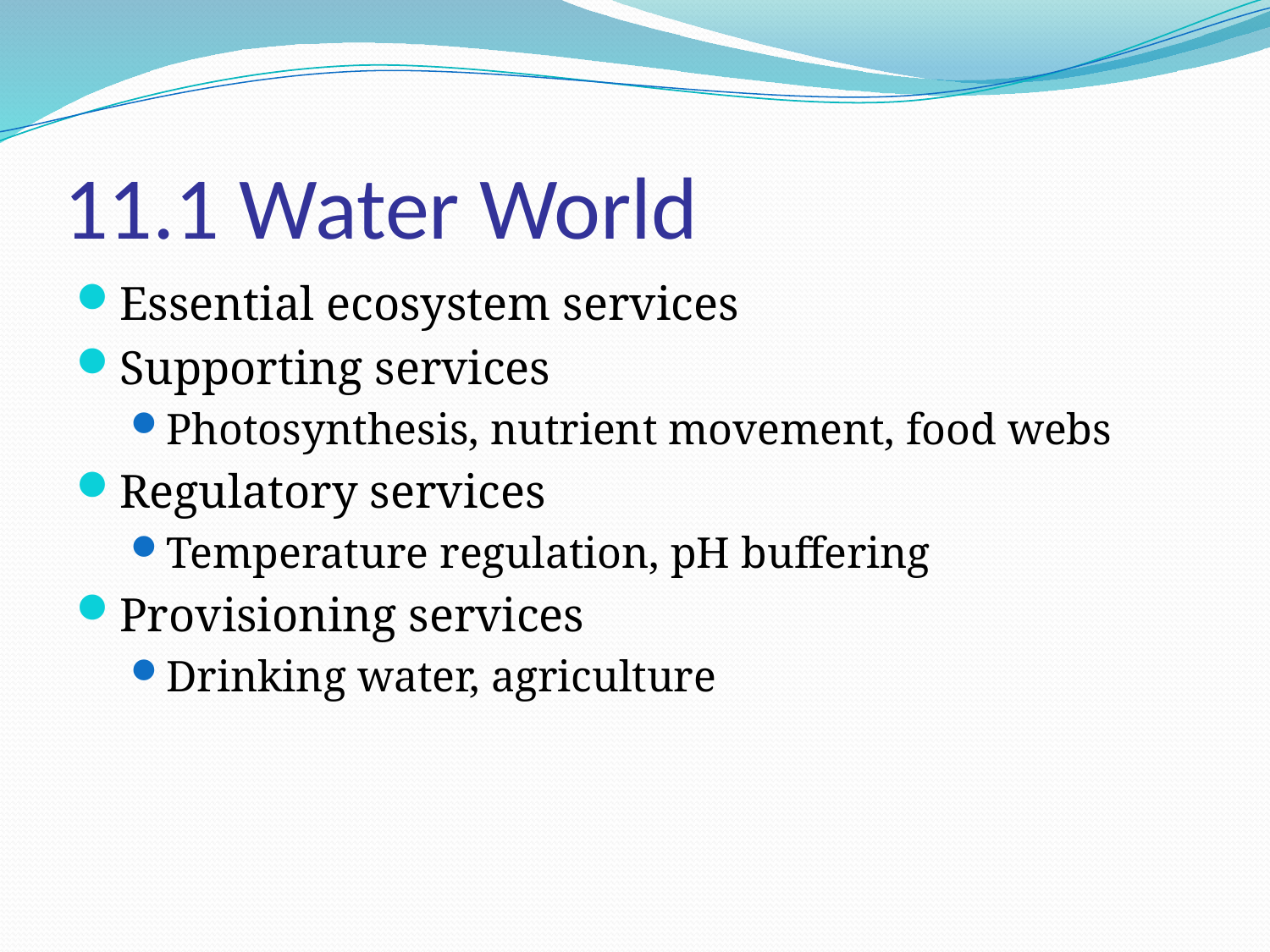

# 11.1 Water World
Essential ecosystem services
Supporting services
Photosynthesis, nutrient movement, food webs
Regulatory services
Temperature regulation, pH buffering
Provisioning services
Drinking water, agriculture